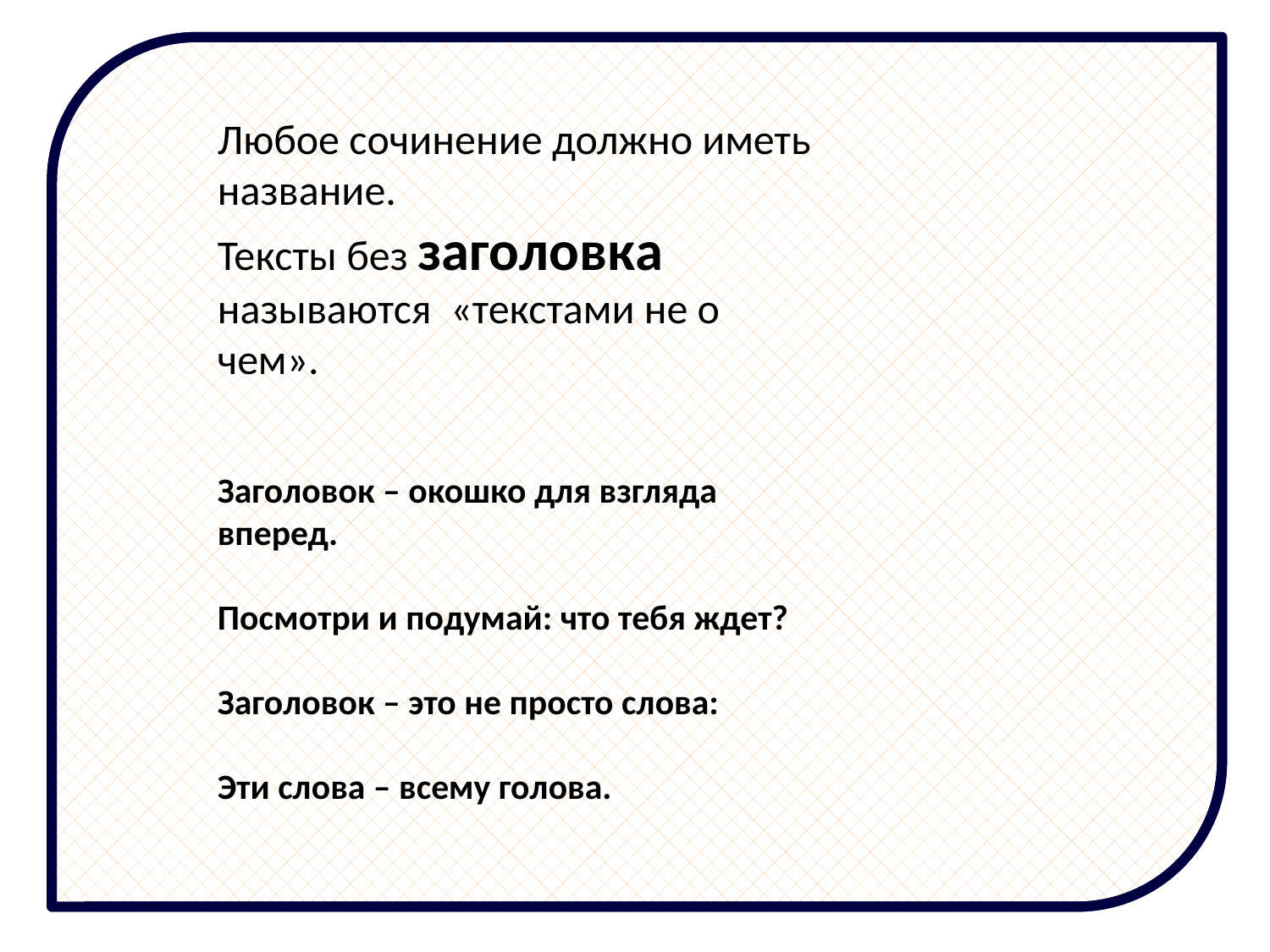

Любое сочинение должно иметь название.
Тексты без заголовка называются  «текстами не о чем».

Заголовок – окошко для взгляда вперед.

Посмотри и подумай: что тебя ждет?

Заголовок – это не просто слова:

Эти слова – всему голова.